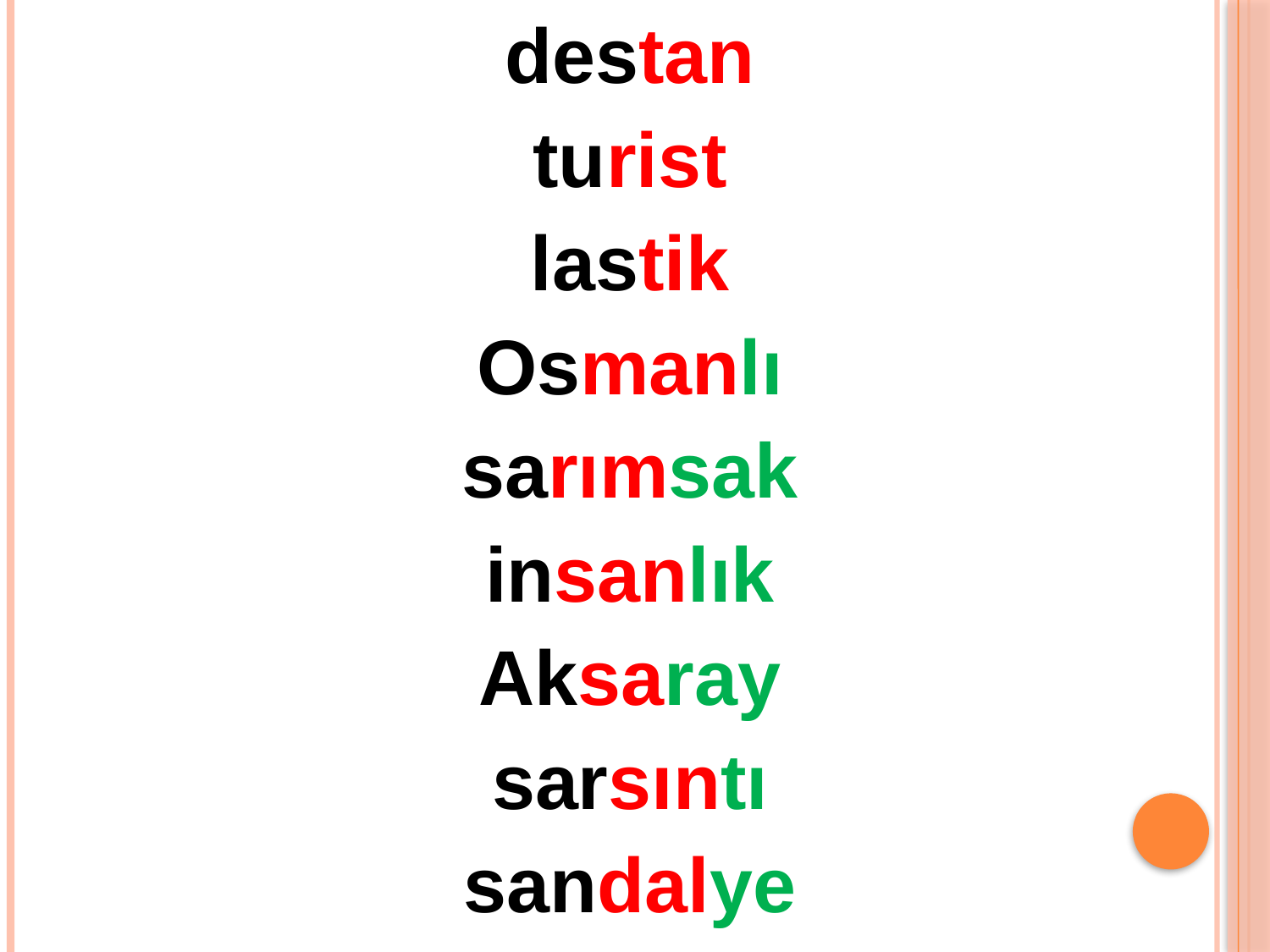

destan
turist
lastik
Osmanlı
sarımsak
insanlık
Aksaray
sarsıntı
sandalye